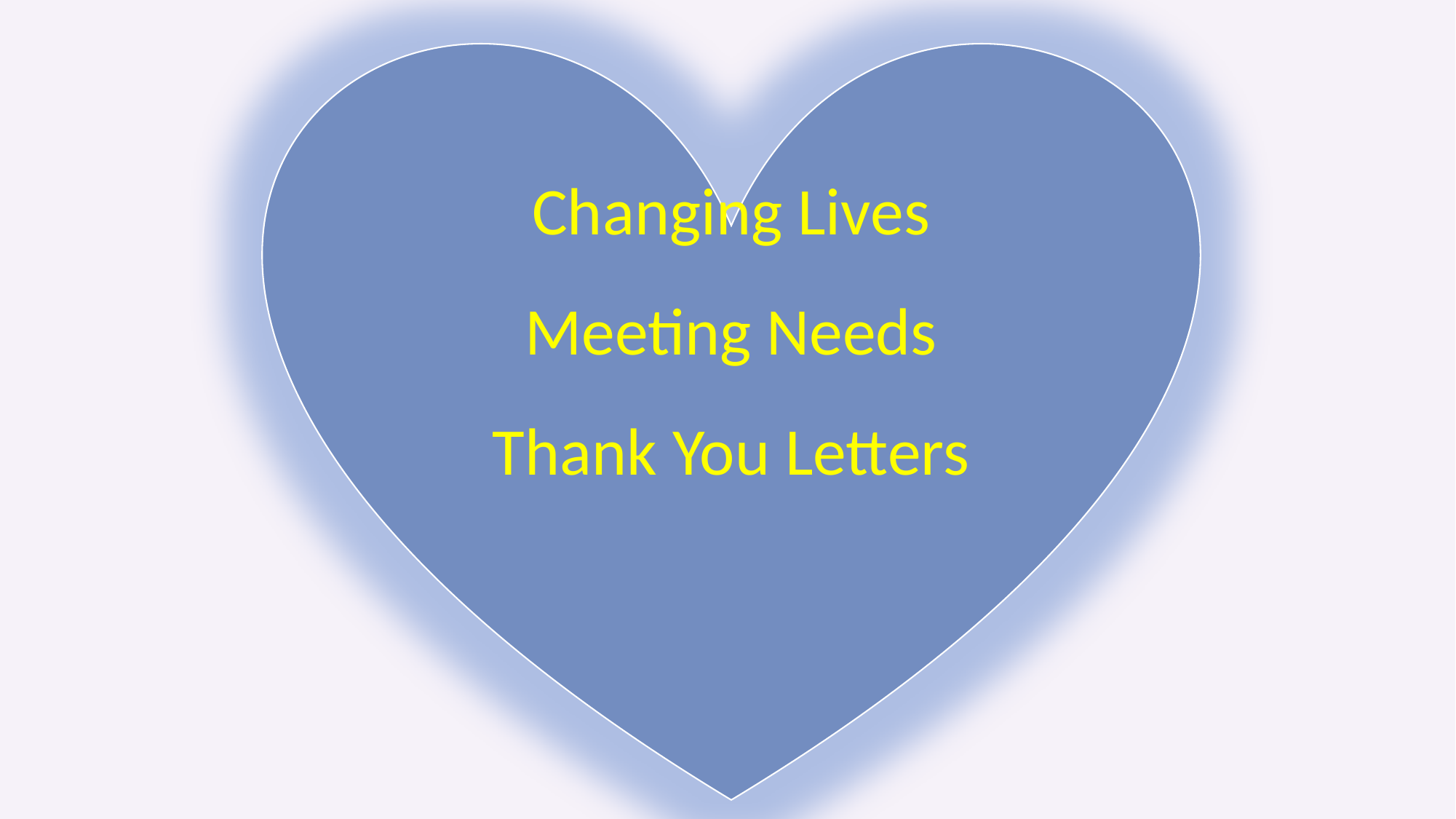

# Changing Lives Meeting Needs Thank You Letters